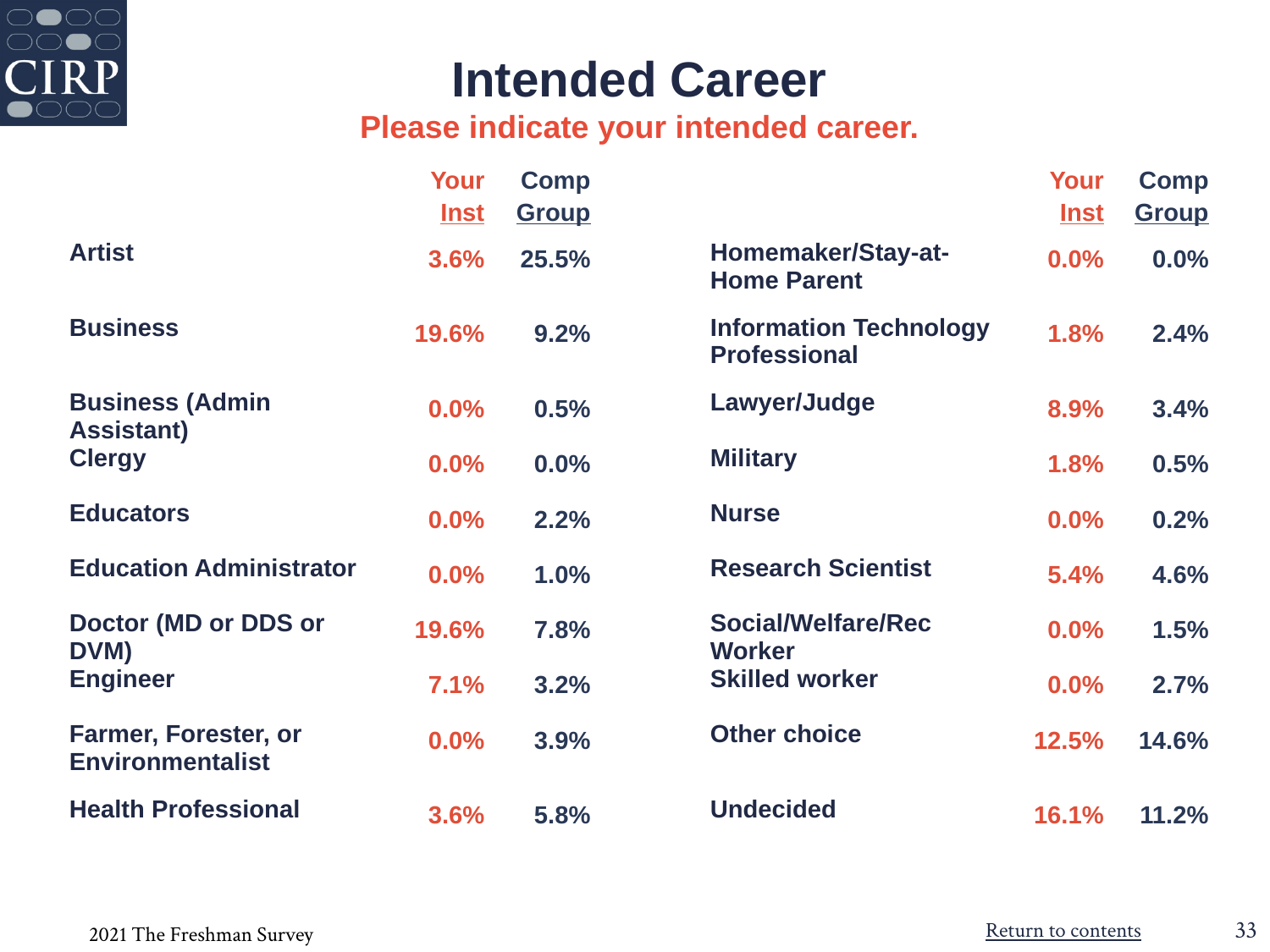

Intended Career
Please indicate your intended career.
|  | Your  Inst | Comp Group |  |  | Your Inst | Comp Group |
| --- | --- | --- | --- | --- | --- | --- |
| Artist | 3.6% | 25.5% |  | Homemaker/Stay-at-Home Parent | 0.0% | 0.0% |
| Business | 19.6% | 9.2% |  | Information Technology Professional | 1.8% | 2.4% |
| Business (Admin Assistant) | 0.0% | 0.5% |  | Lawyer/Judge | 8.9% | 3.4% |
| Clergy | 0.0% | 0.0% |  | Military | 1.8% | 0.5% |
| Educators | 0.0% | 2.2% |  | Nurse | 0.0% | 0.2% |
| Education Administrator | 0.0% | 1.0% |  | Research Scientist | 5.4% | 4.6% |
| Doctor (MD or DDS or DVM) | 19.6% | 7.8% |  | Social/Welfare/Rec Worker | 0.0% | 1.5% |
| Engineer | 7.1% | 3.2% |  | Skilled worker | 0.0% | 2.7% |
| Farmer, Forester, or Environmentalist | 0.0% | 3.9% |  | Other choice | 12.5% | 14.6% |
| Health Professional | 3.6% | 5.8% |  | Undecided | 16.1% | 11.2% |
|  |  |  |  |  |  |  |
2021 The Freshman Survey
Return to contents
33